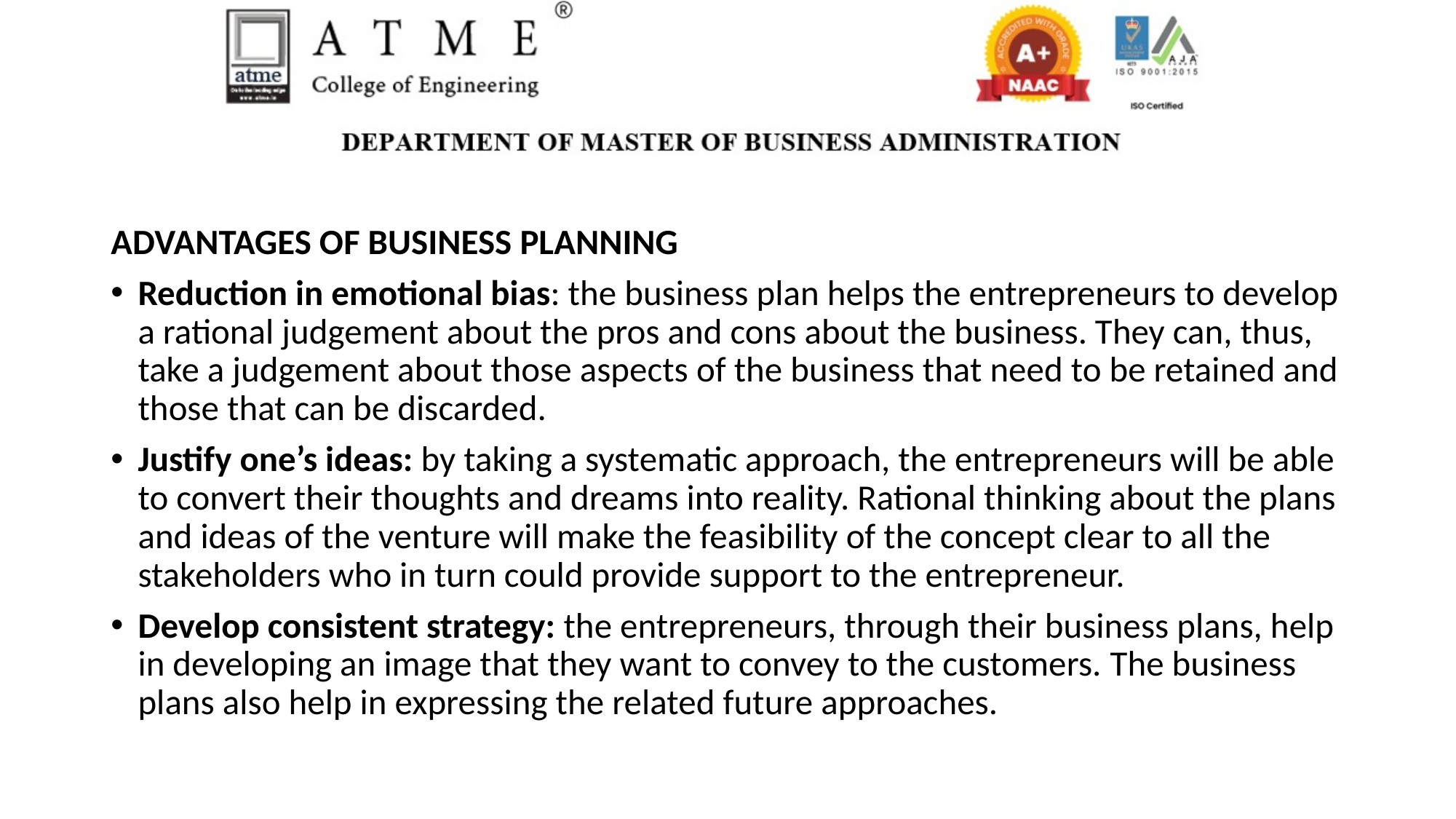

ADVANTAGES OF BUSINESS PLANNING
Reduction in emotional bias: the business plan helps the entrepreneurs to develop a rational judgement about the pros and cons about the business. They can, thus, take a judgement about those aspects of the business that need to be retained and those that can be discarded.
Justify one’s ideas: by taking a systematic approach, the entrepreneurs will be able to convert their thoughts and dreams into reality. Rational thinking about the plans and ideas of the venture will make the feasibility of the concept clear to all the stakeholders who in turn could provide support to the entrepreneur.
Develop consistent strategy: the entrepreneurs, through their business plans, help in developing an image that they want to convey to the customers. The business plans also help in expressing the related future approaches.